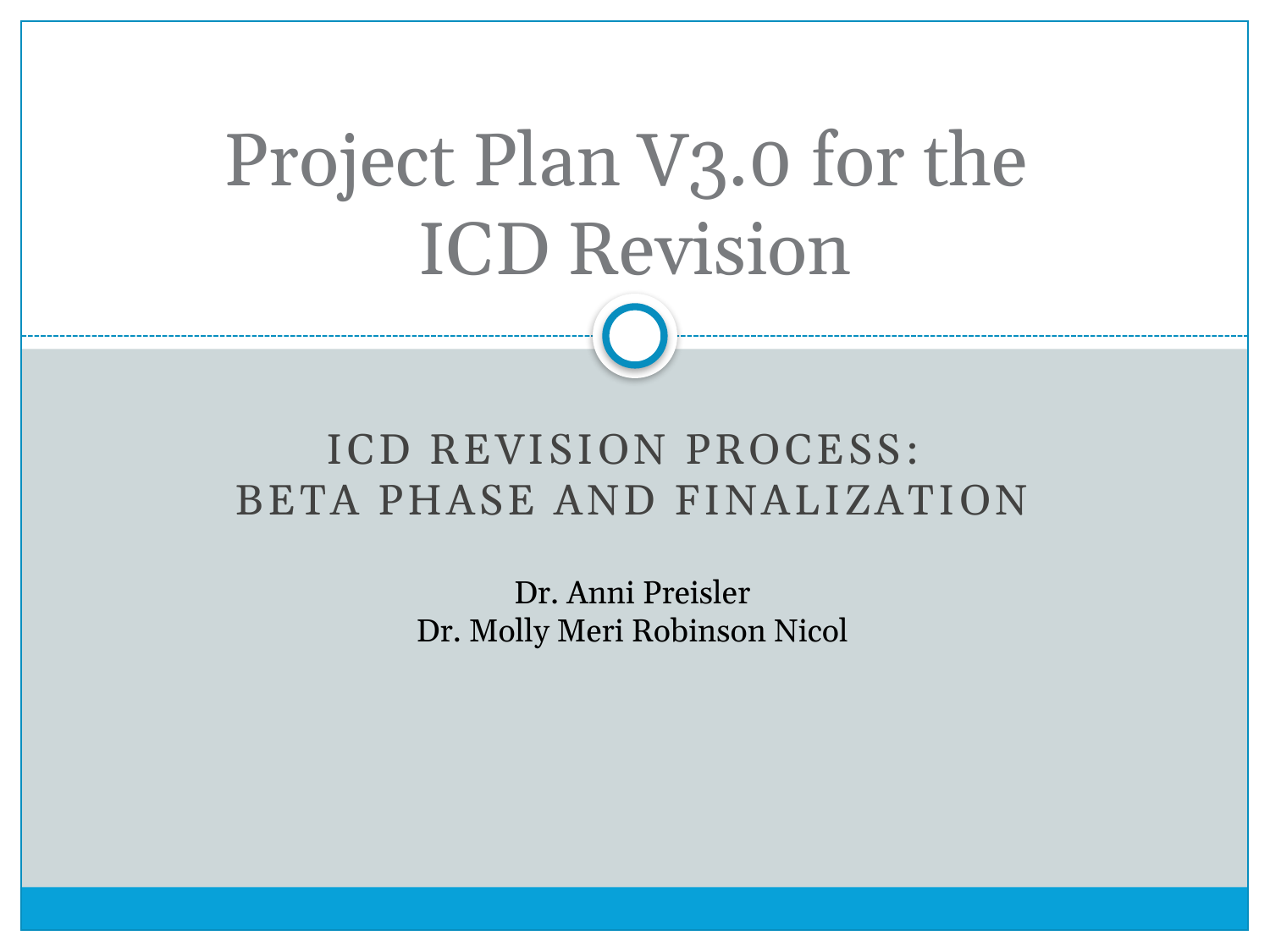

# Project Plan V3.0 for the ICD Revision
ICD Revision Process:
Beta Phase and Finalization

Dr. Anni Preisler
Dr. Molly Meri Robinson Nicol